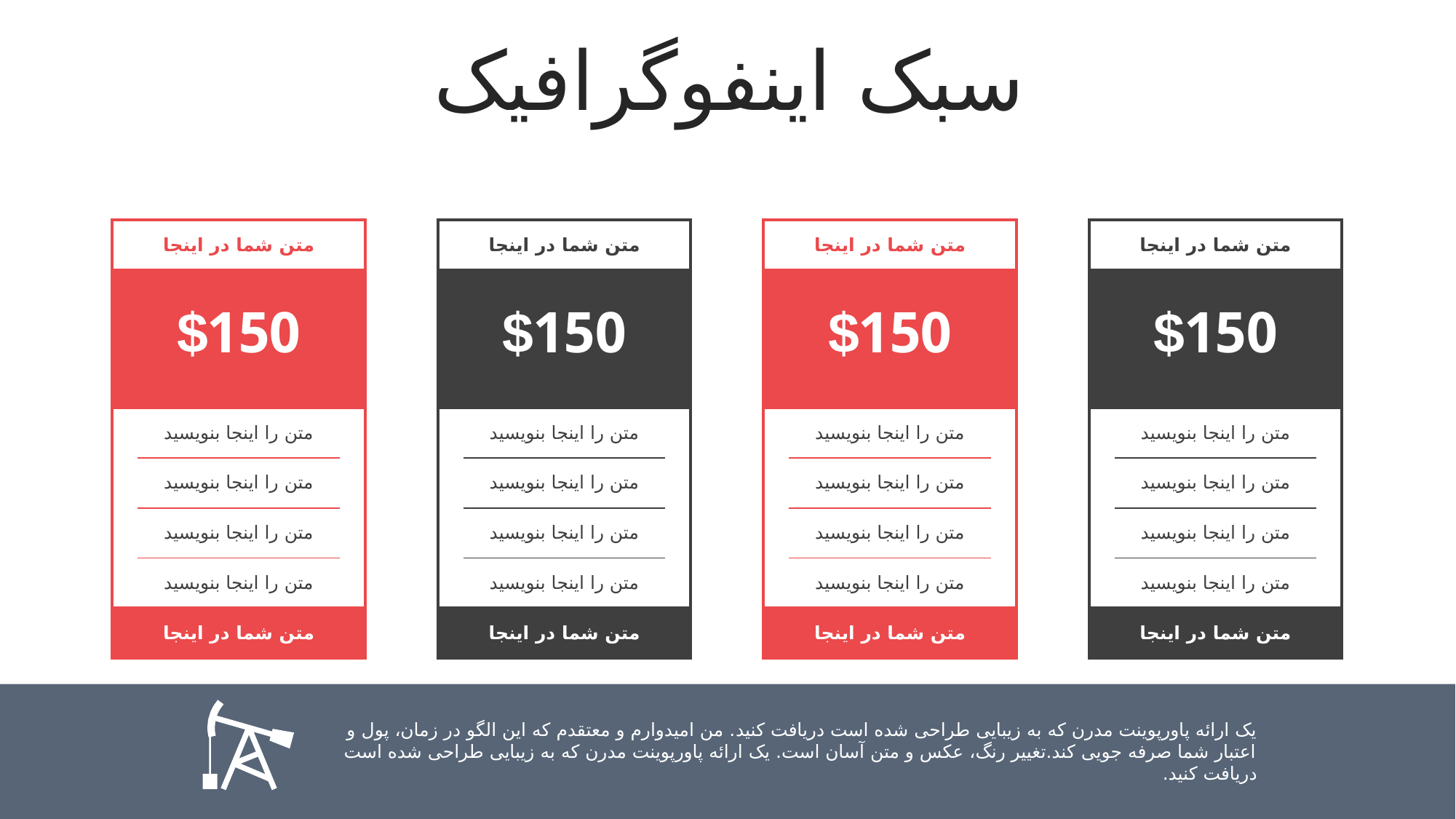

سبک اینفوگرافیک
| متن شما در اینجا |  |  |
| --- | --- | --- |
| $150 |  |  |
|  | متن را اینجا بنویسید |  |
|  | متن را اینجا بنویسید |  |
|  | متن را اینجا بنویسید |  |
|  | متن را اینجا بنویسید |  |
| متن شما در اینجا |  |  |
| متن شما در اینجا |  |  |
| --- | --- | --- |
| $150 |  |  |
|  | متن را اینجا بنویسید |  |
|  | متن را اینجا بنویسید |  |
|  | متن را اینجا بنویسید |  |
|  | متن را اینجا بنویسید |  |
| متن شما در اینجا |  |  |
| متن شما در اینجا |  |  |
| --- | --- | --- |
| $150 |  |  |
|  | متن را اینجا بنویسید |  |
|  | متن را اینجا بنویسید |  |
|  | متن را اینجا بنویسید |  |
|  | متن را اینجا بنویسید |  |
| متن شما در اینجا |  |  |
| متن شما در اینجا |  |  |
| --- | --- | --- |
| $150 |  |  |
|  | متن را اینجا بنویسید |  |
|  | متن را اینجا بنویسید |  |
|  | متن را اینجا بنویسید |  |
|  | متن را اینجا بنویسید |  |
| متن شما در اینجا |  |  |

یک ارائه پاورپوینت مدرن که به زیبایی طراحی شده است دریافت کنید. من امیدوارم و معتقدم که این الگو در زمان، پول و اعتبار شما صرفه جویی کند.تغییر رنگ، عکس و متن آسان است. یک ارائه پاورپوینت مدرن که به زیبایی طراحی شده است دریافت کنید.